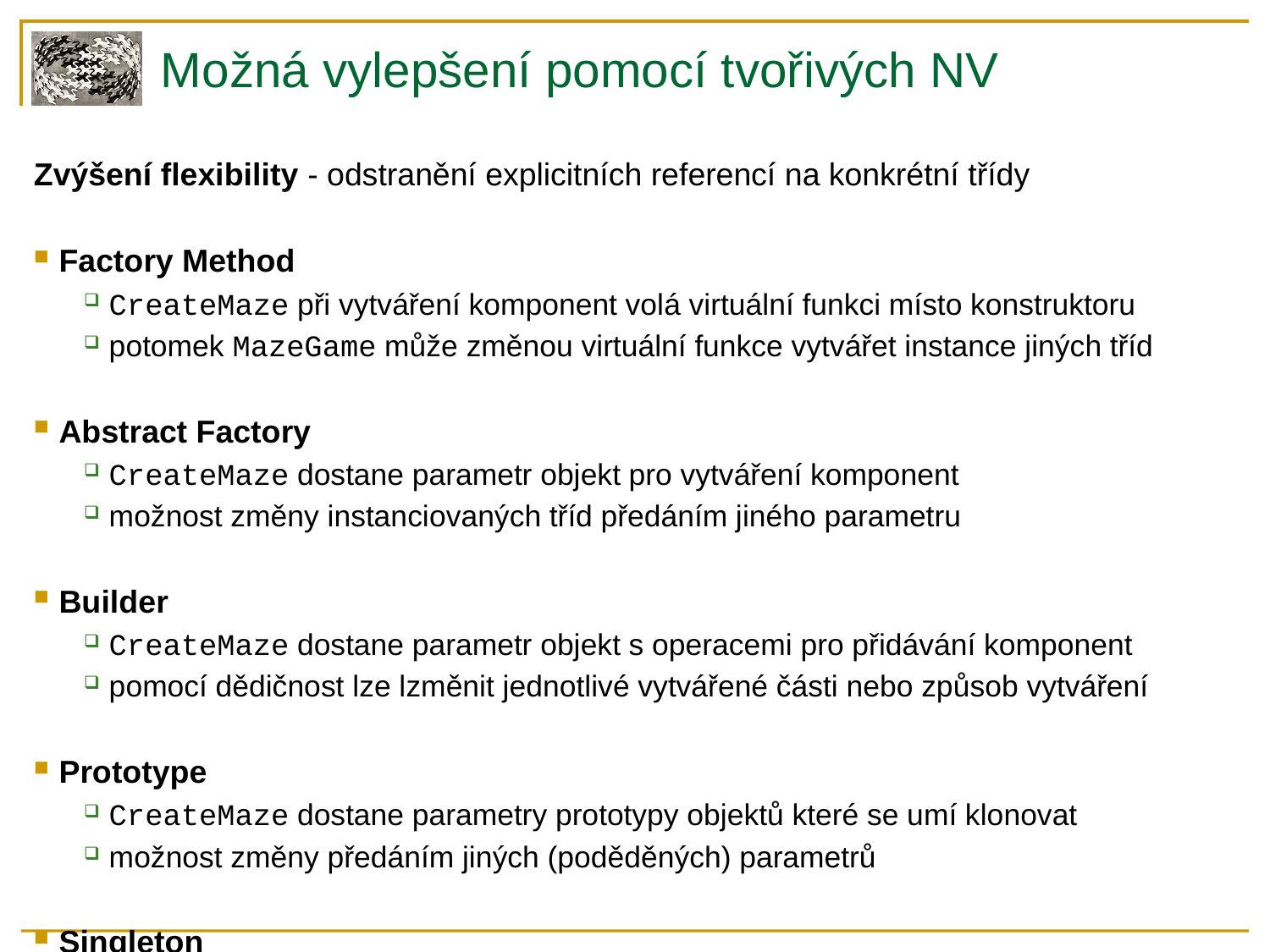

# Možná vylepšení pomocí tvořivých NV
Zvýšení flexibility - odstranění explicitních referencí na konkrétní třídy

Factory Method
CreateMaze při vytváření komponent volá virtuální funkci místo konstruktoru
potomek MazeGame může změnou virtuální funkce vytvářet instance jiných tříd

Abstract Factory
CreateMaze dostane parametr objekt pro vytváření komponent
možnost změny instanciovaných tříd předáním jiného parametru

Builder
CreateMaze dostane parametr objekt s operacemi pro přidávání komponent
pomocí dědičnost lze lzměnit jednotlivé vytvářené části nebo způsob vytváření

Prototype
CreateMaze dostane parametry prototypy objektů které se umí klonovat
možnost změny předáním jiných (poděděných) parametrů

Singleton
zaručí jedinečnost instance bludiště a přístup k ní bez potřeby globálních dat